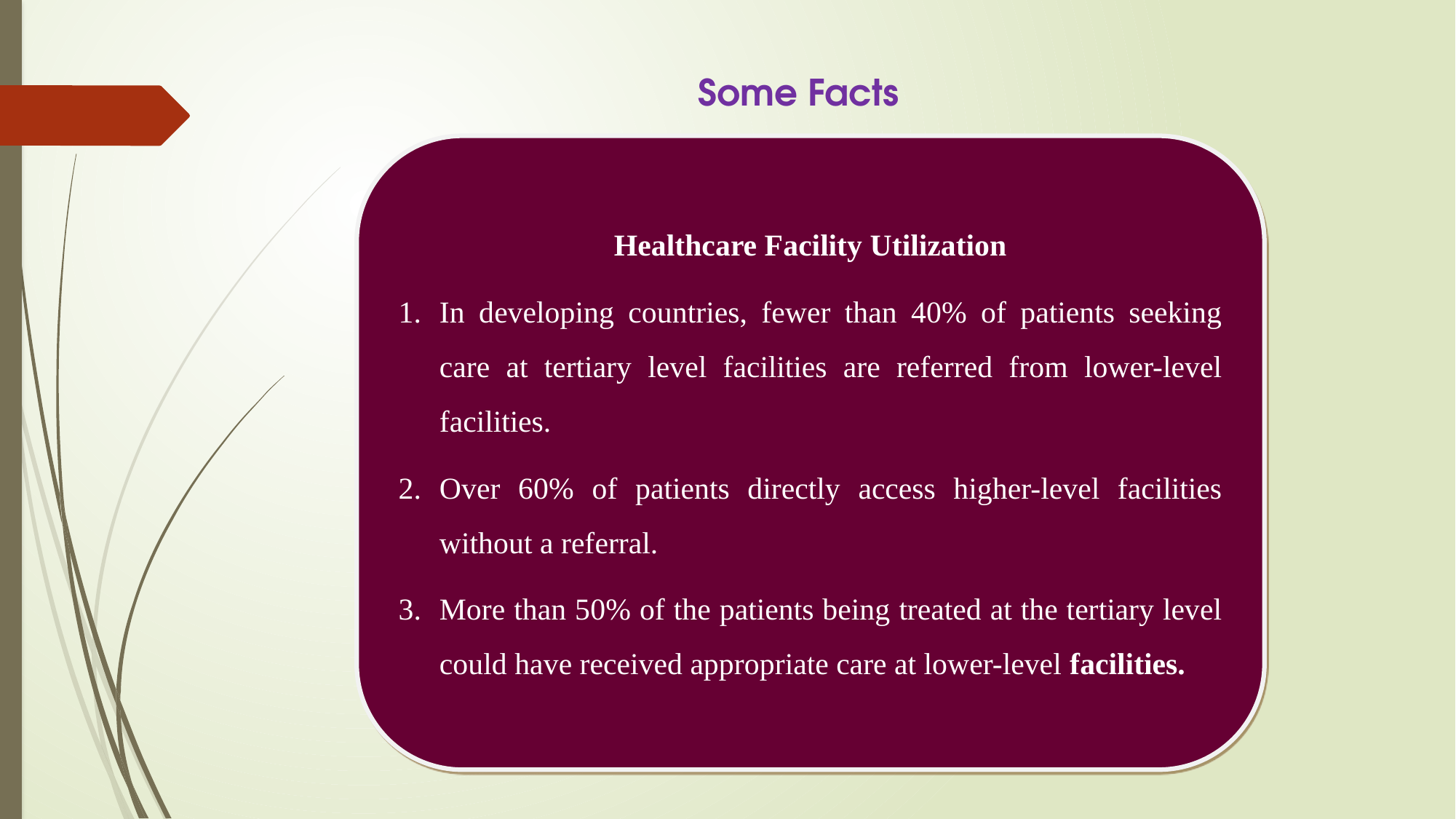

# Some Facts

Healthcare Facility Utilization
In developing countries, fewer than 40% of patients seeking care at tertiary level facilities are referred from lower-level facilities.
Over 60% of patients directly access higher-level facilities without a referral.
More than 50% of the patients being treated at the tertiary level could have received appropriate care at lower-level facilities.